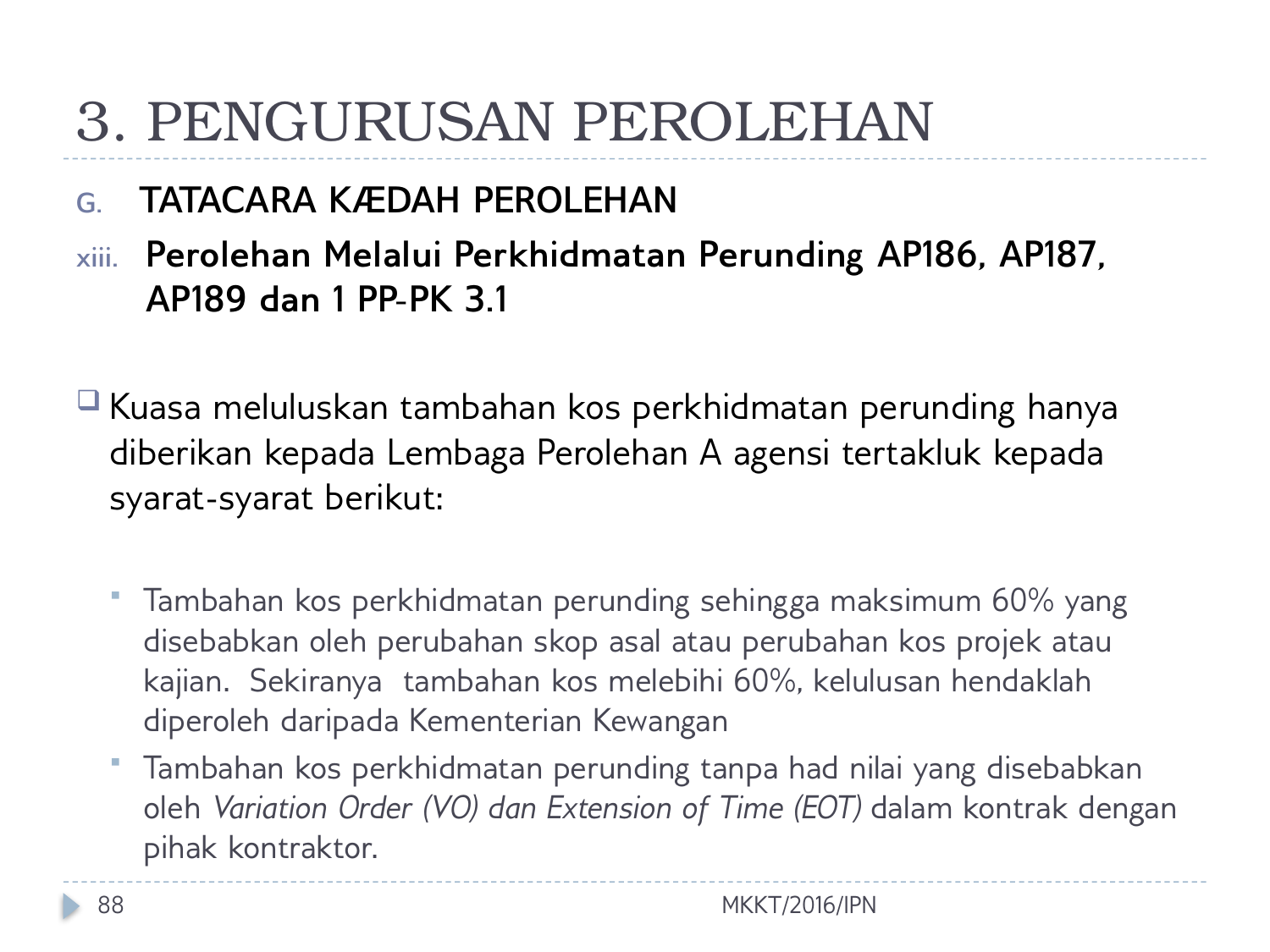

# 3. PENGURUSAN PEROLEHAN
TATACARA KAEDAH PEROLEHAN
Perolehan Melalui Perkhidmatan Perunding AP186, AP187, AP189 dan 1 PP-PK 3.1

Kuasa meluluskan tambahan kos perkhidmatan perunding hanya diberikan kepada Lembaga Perolehan A agensi tertakluk kepada syarat-syarat berikut:

Tambahan kos perkhidmatan perunding sehingga maksimum 60% yang disebabkan oleh perubahan skop asal atau perubahan kos projek atau kajian.  Sekiranya  tambahan kos melebihi 60%, kelulusan hendaklah diperoleh daripada Kementerian Kewangan
Tambahan kos perkhidmatan perunding tanpa had nilai yang disebabkan oleh Variation Order (VO) dan Extension of Time (EOT) dalam kontrak dengan pihak kontraktor.
88
MKKT/2016/IPN